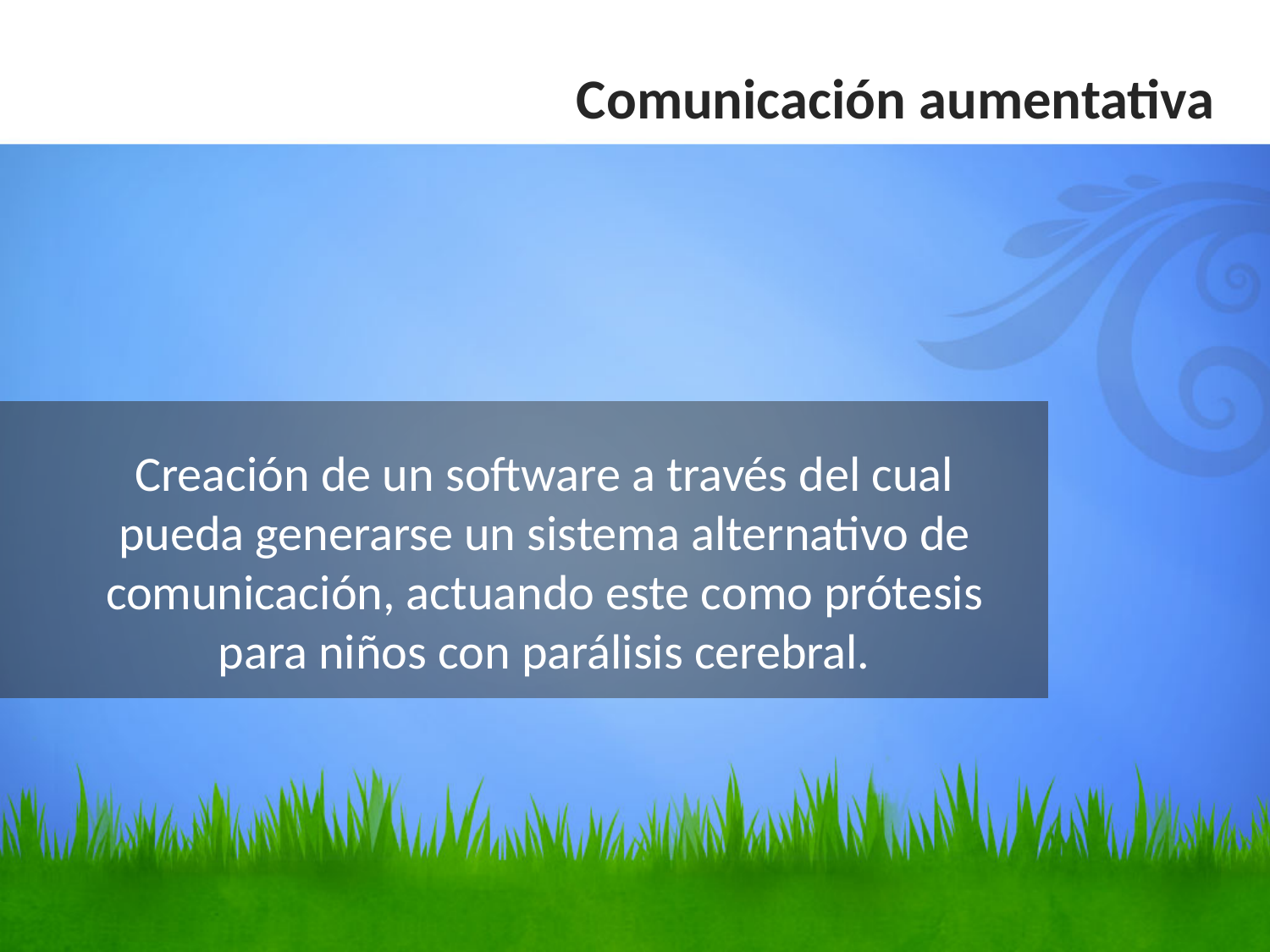

Comunicación aumentativa
# Creación de un software a través del cual pueda generarse un sistema alternativo de comunicación, actuando este como prótesis para niños con parálisis cerebral.